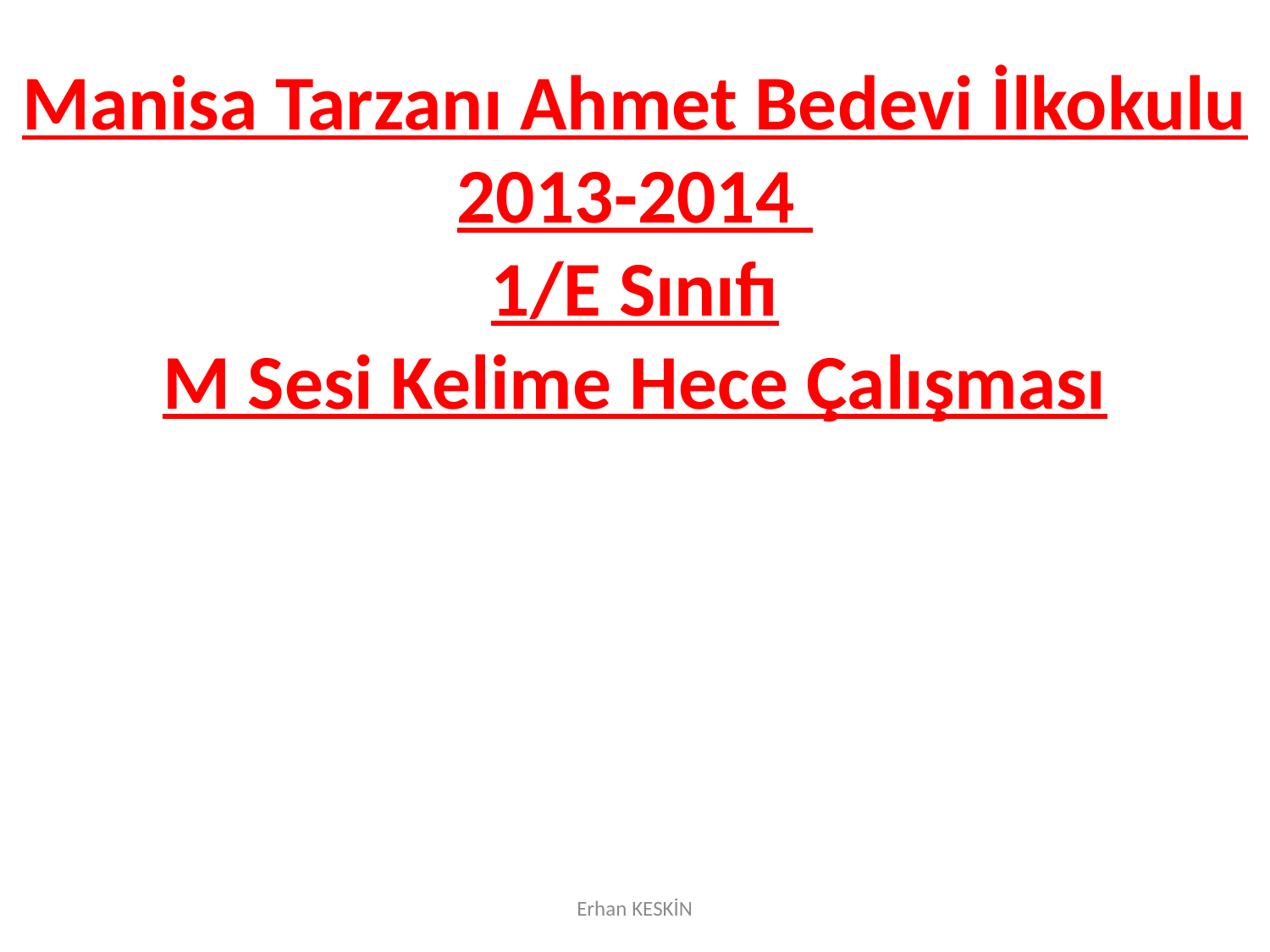

Manisa Tarzanı Ahmet Bedevi İlkokulu
2013-2014
1/E Sınıfı
M Sesi Kelime Hece Çalışması

Erhan KESKİN